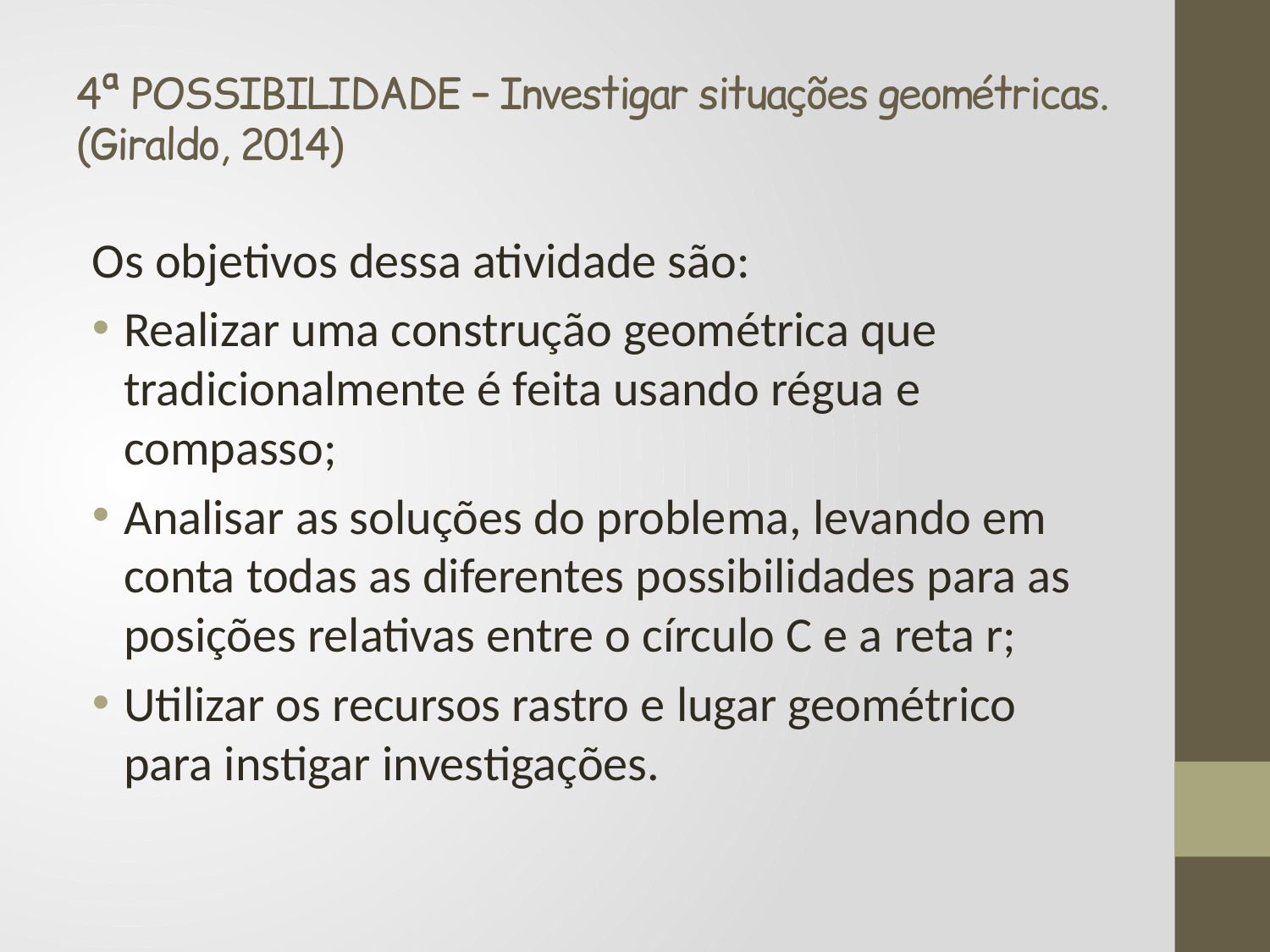

# 4ª POSSIBILIDADE – Investigar situações geométricas. (Giraldo, 2014)
Os objetivos dessa atividade são:
Realizar uma construção geométrica que tradicionalmente é feita usando régua e compasso;
Analisar as soluções do problema, levando em conta todas as diferentes possibilidades para as posições relativas entre o círculo C e a reta r;
Utilizar os recursos rastro e lugar geométrico para instigar investigações.